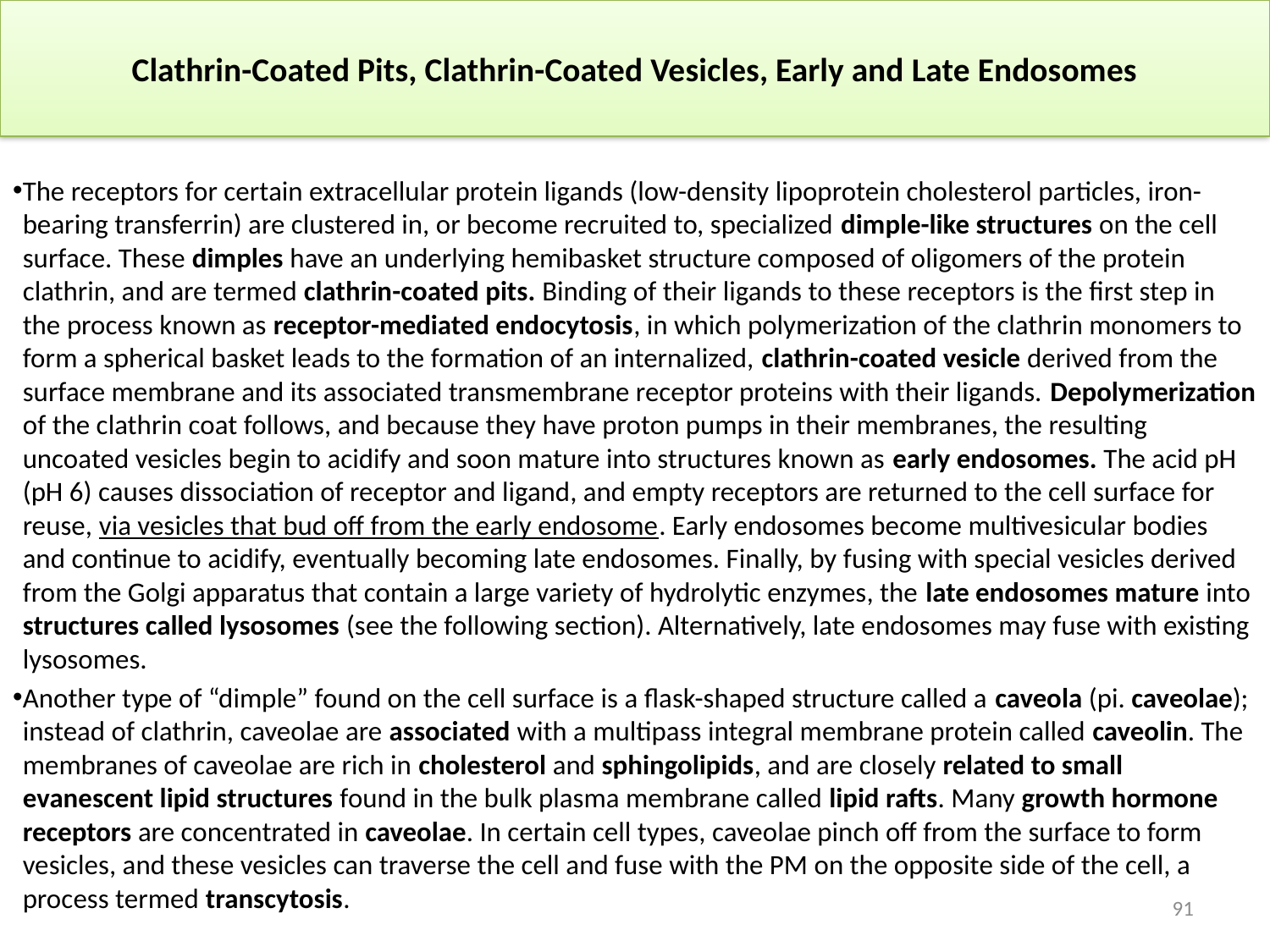

# Clathrin-Coated Pits, Clathrin-Coated Vesicles, Early and Late Endosomes

The receptors for certain extracellular protein ligands (low-density lipoprotein cholesterol particles, iron-bearing transferrin) are clustered in, or become recruited to, specialized dimple-like structures on the cell surface. These dimples have an underlying hemibasket structure composed of oligomers of the protein clathrin, and are termed clathrin-coated pits. Binding of their ligands to these receptors is the first step in the process known as receptor-mediated endocytosis, in which polymerization of the clathrin monomers to form a spherical basket leads to the formation of an internalized, clathrin-coated vesicle derived from the surface membrane and its associated transmembrane receptor proteins with their ligands. Depolymerization of the clathrin coat follows, and because they have proton pumps in their membranes, the resulting uncoated vesicles begin to acidify and soon mature into structures known as early endosomes. The acid pH (pH 6) causes dissociation of receptor and ligand, and empty receptors are returned to the cell surface for reuse, via vesicles that bud off from the early endosome. Early endosomes become multivesicular bodies and continue to acidify, eventually becoming late endosomes. Finally, by fusing with special vesicles derived from the Golgi apparatus that contain a large variety of hydrolytic enzymes, the late endosomes mature into structures called lysosomes (see the following section). Alternatively, late endosomes may fuse with existing lysosomes.
Another type of “dimple” found on the cell surface is a flask-shaped structure called a caveola (pi. caveolae); instead of clathrin, caveolae are associated with a multipass integral membrane protein called caveolin. The membranes of caveolae are rich in cholesterol and sphingolipids, and are closely related to small evanescent lipid structures found in the bulk plasma membrane called lipid rafts. Many growth hormone receptors are concentrated in caveolae. In certain cell types, caveolae pinch off from the surface to form vesicles, and these vesicles can traverse the cell and fuse with the PM on the opposite side of the cell, a process termed transcytosis.
91